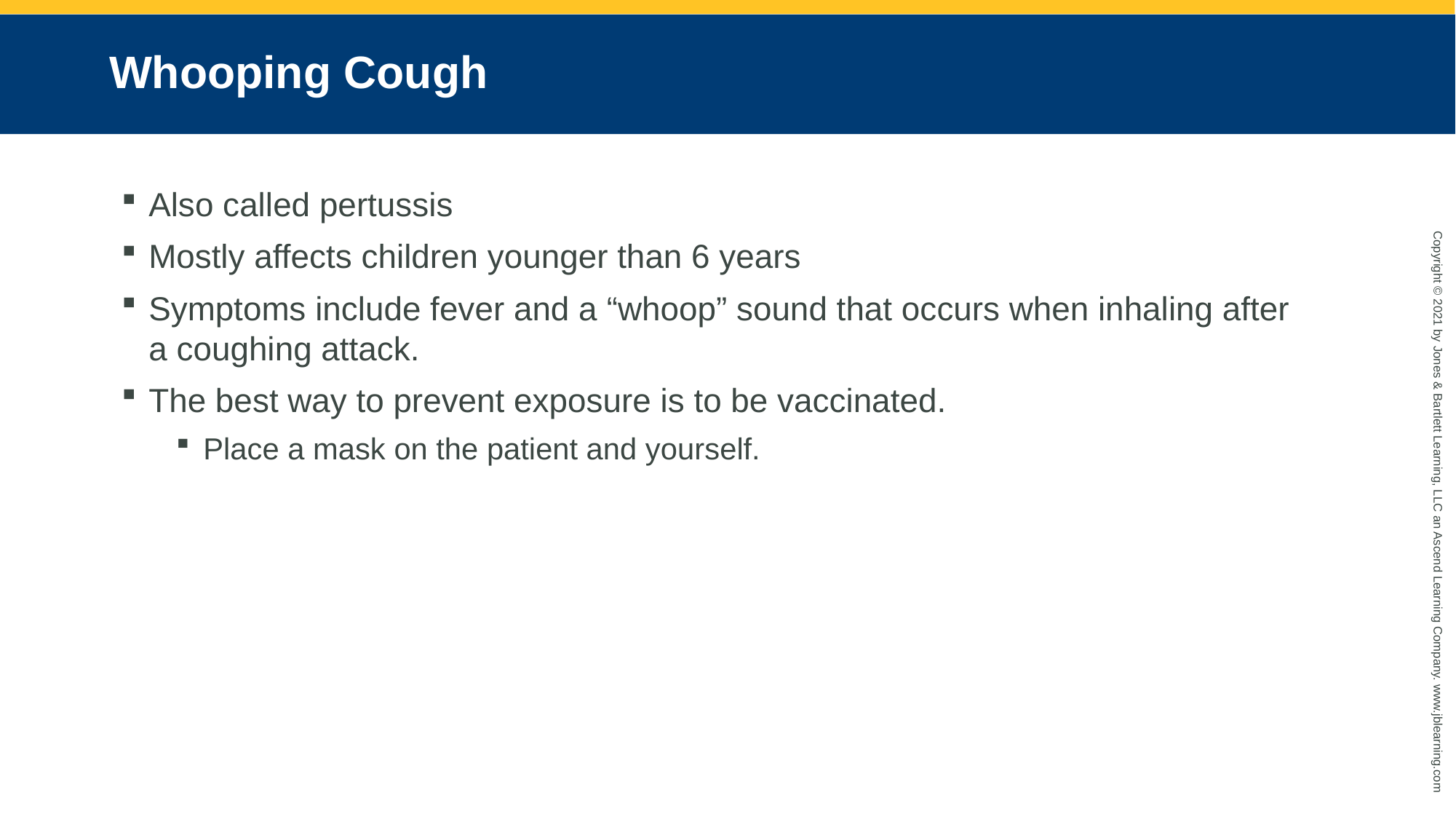

# Whooping Cough
Also called pertussis
Mostly affects children younger than 6 years
Symptoms include fever and a “whoop” sound that occurs when inhaling after a coughing attack.
The best way to prevent exposure is to be vaccinated.
Place a mask on the patient and yourself.